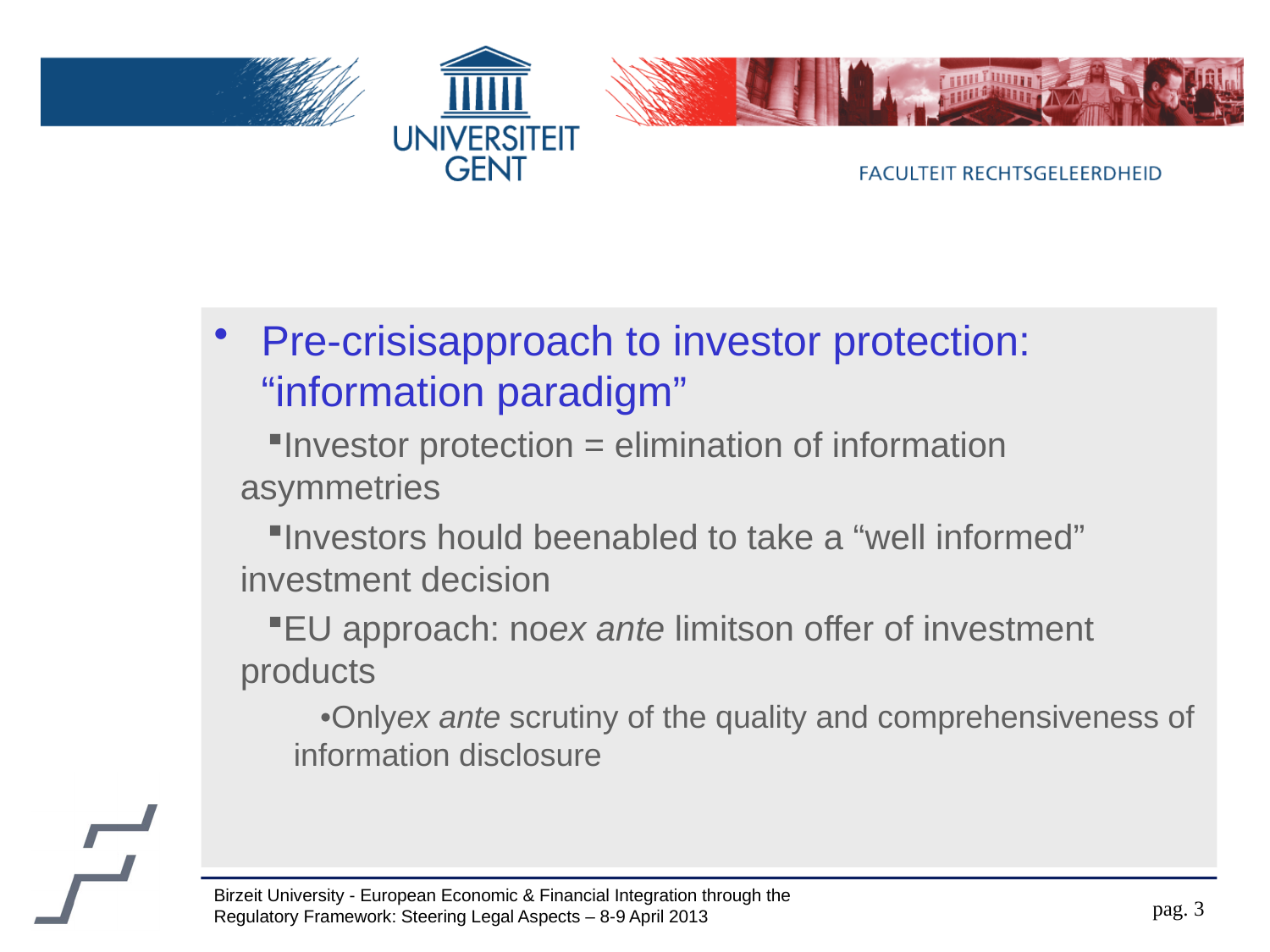

#
Pre-crisisapproach to investor protection: “information paradigm”
Investor protection = elimination of information asymmetries
Investors hould beenabled to take a “well informed” investment decision
EU approach: noex ante limitson offer of investment products
Onlyex ante scrutiny of the quality and comprehensiveness of information disclosure
Birzeit University - European Economic & Financial Integration through the Regulatory Framework: Steering Legal Aspects – 8-9 April 2013
pag. 3